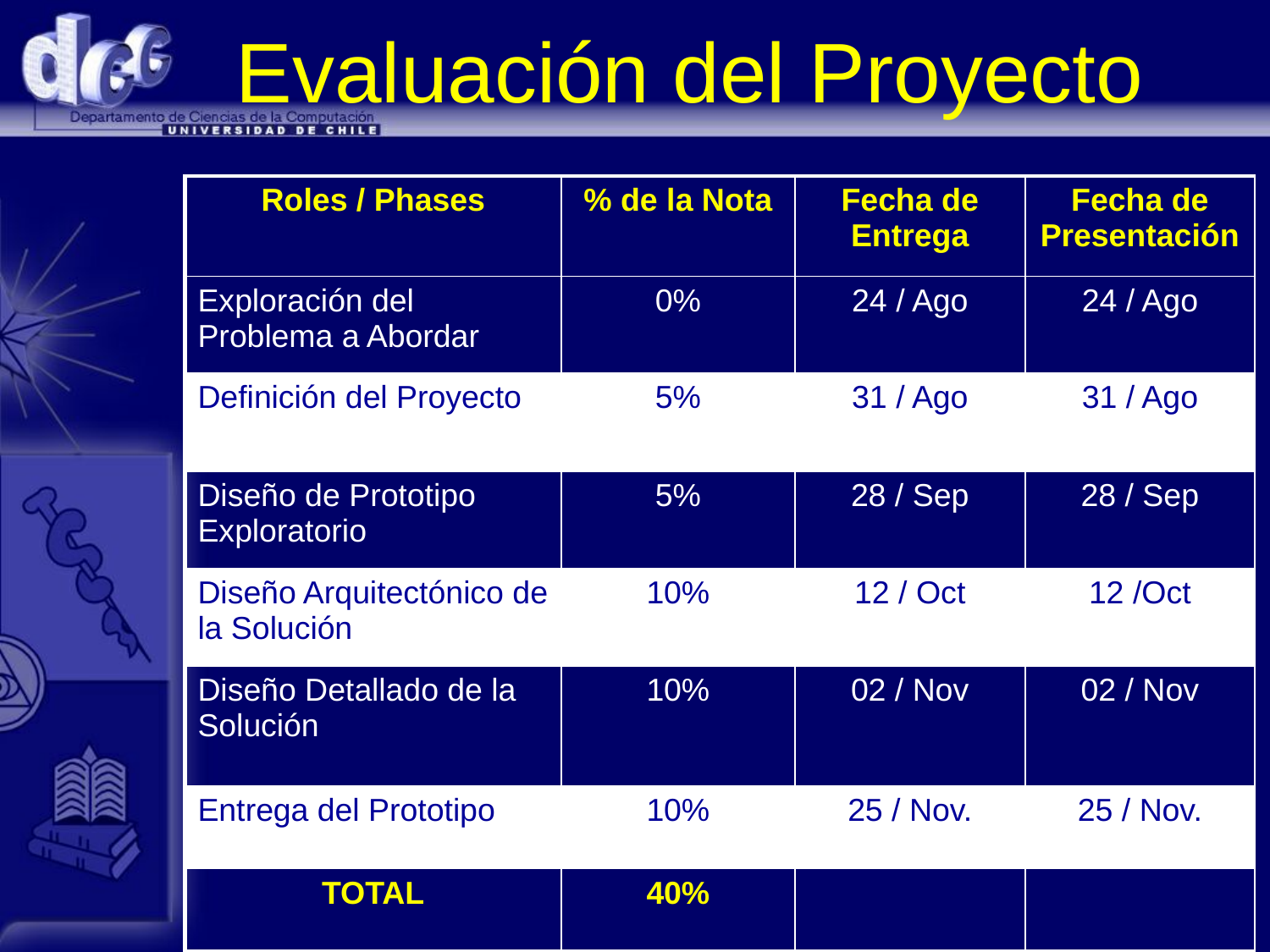

# Evaluación del Proyecto
| Roles / Phases | % de la Nota | Fecha de Entrega | Fecha de Presentación |
| --- | --- | --- | --- |
| Exploración del Problema a Abordar | 0% | 24 / Ago | 24 / Ago |
| Definición del Proyecto | 5% | 31 / Ago | 31 / Ago |
| Diseño de Prototipo Exploratorio | 5% | 28 / Sep | 28 / Sep |
| Diseño Arquitectónico de la Solución | 10% | 12 / Oct | 12 /Oct |
| Diseño Detallado de la Solución | 10% | 02 / Nov | 02 / Nov |
| Entrega del Prototipo | 10% | 25 / Nov. | 25 / Nov. |
| TOTAL | 40% |  |  |